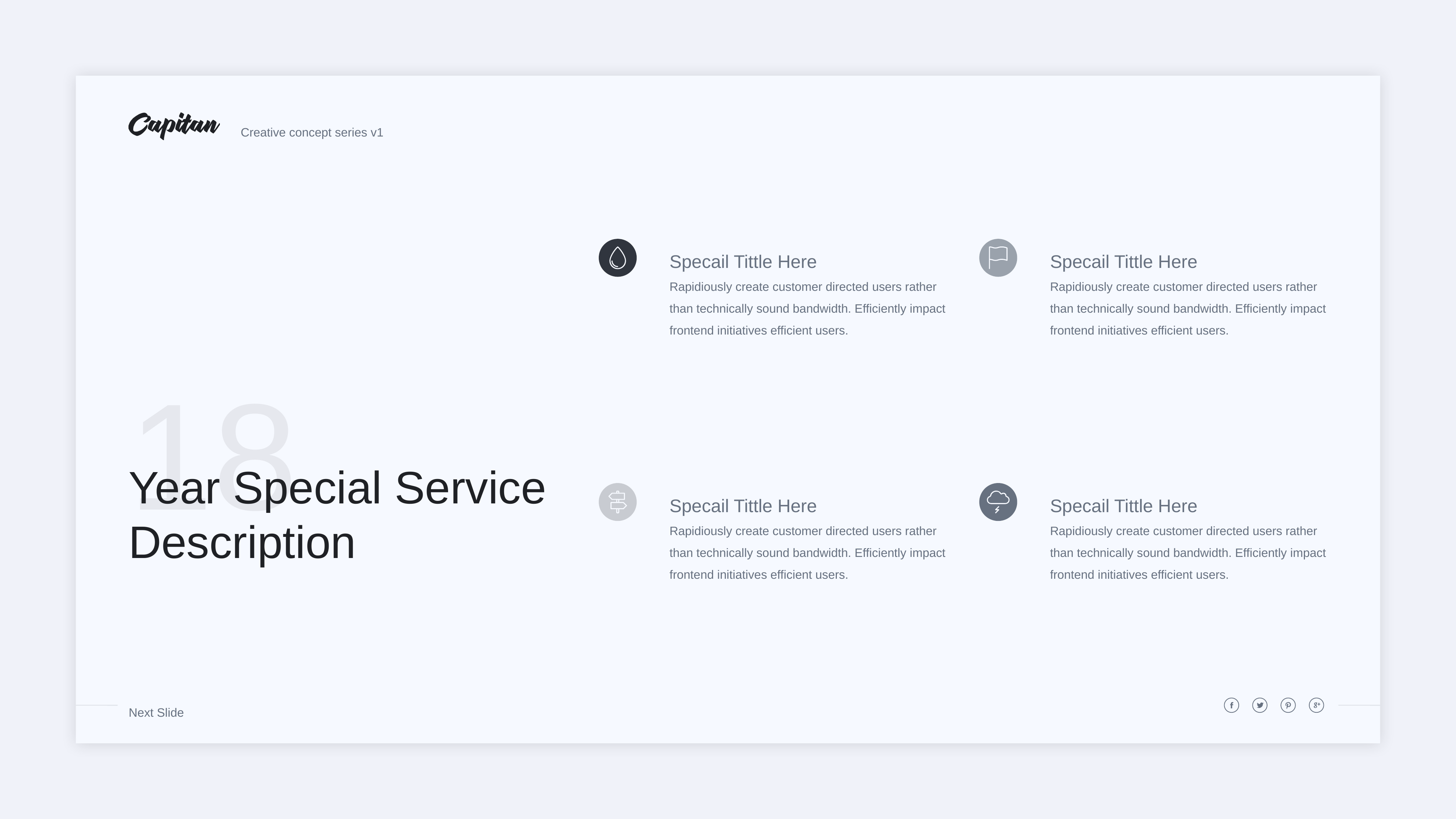

Specail Tittle Here
Rapidiously create customer directed users rather
than technically sound bandwidth. Efficiently impact
frontend initiatives efficient users.

Specail Tittle Here
Rapidiously create customer directed users rather
than technically sound bandwidth. Efficiently impact
frontend initiatives efficient users.
18
Year Special Service
Description

Specail Tittle Here
Rapidiously create customer directed users rather
than technically sound bandwidth. Efficiently impact
frontend initiatives efficient users.

Specail Tittle Here
Rapidiously create customer directed users rather
than technically sound bandwidth. Efficiently impact
frontend initiatives efficient users.